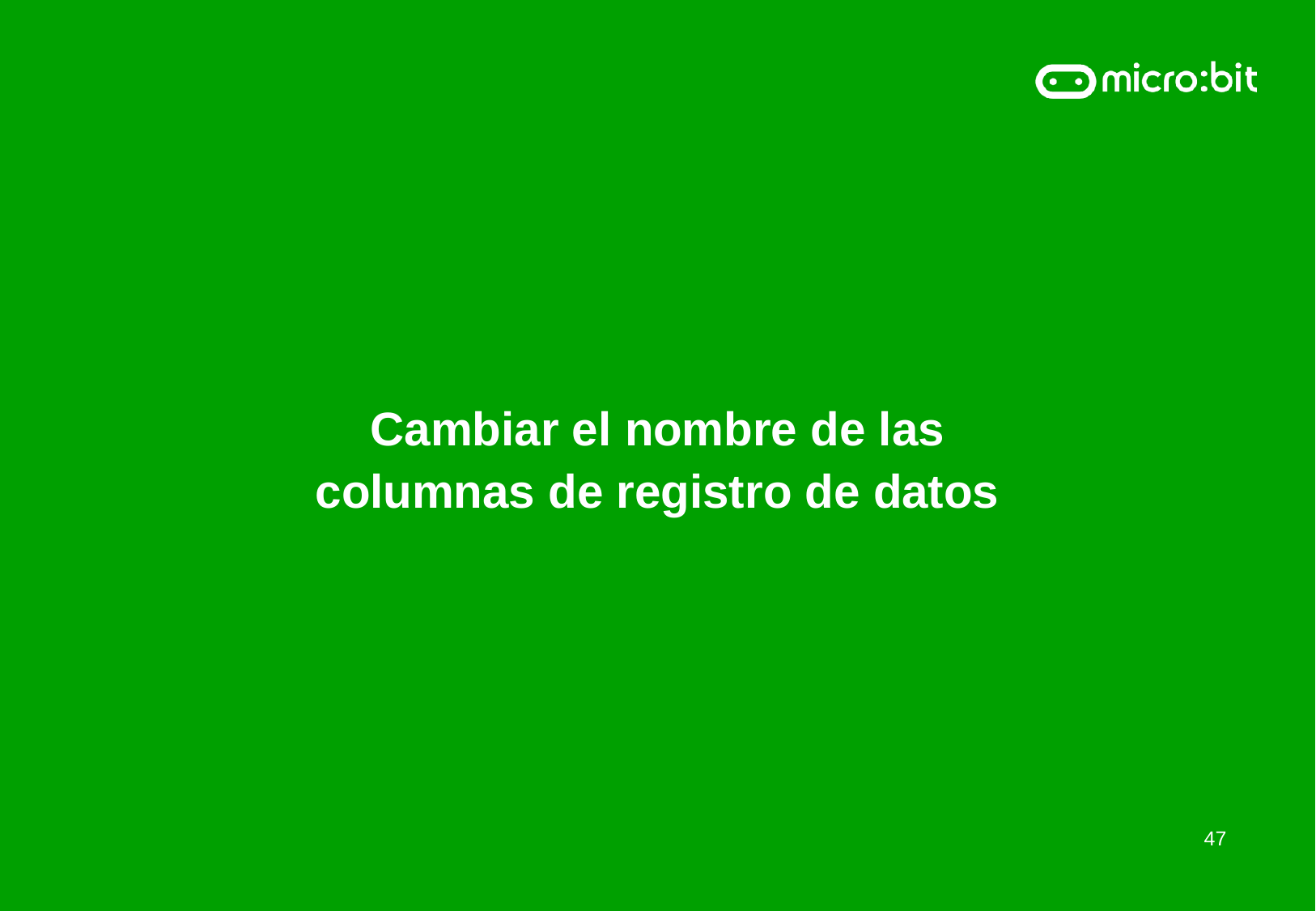

Cambiar el nombre de las columnas de registro de datos
47